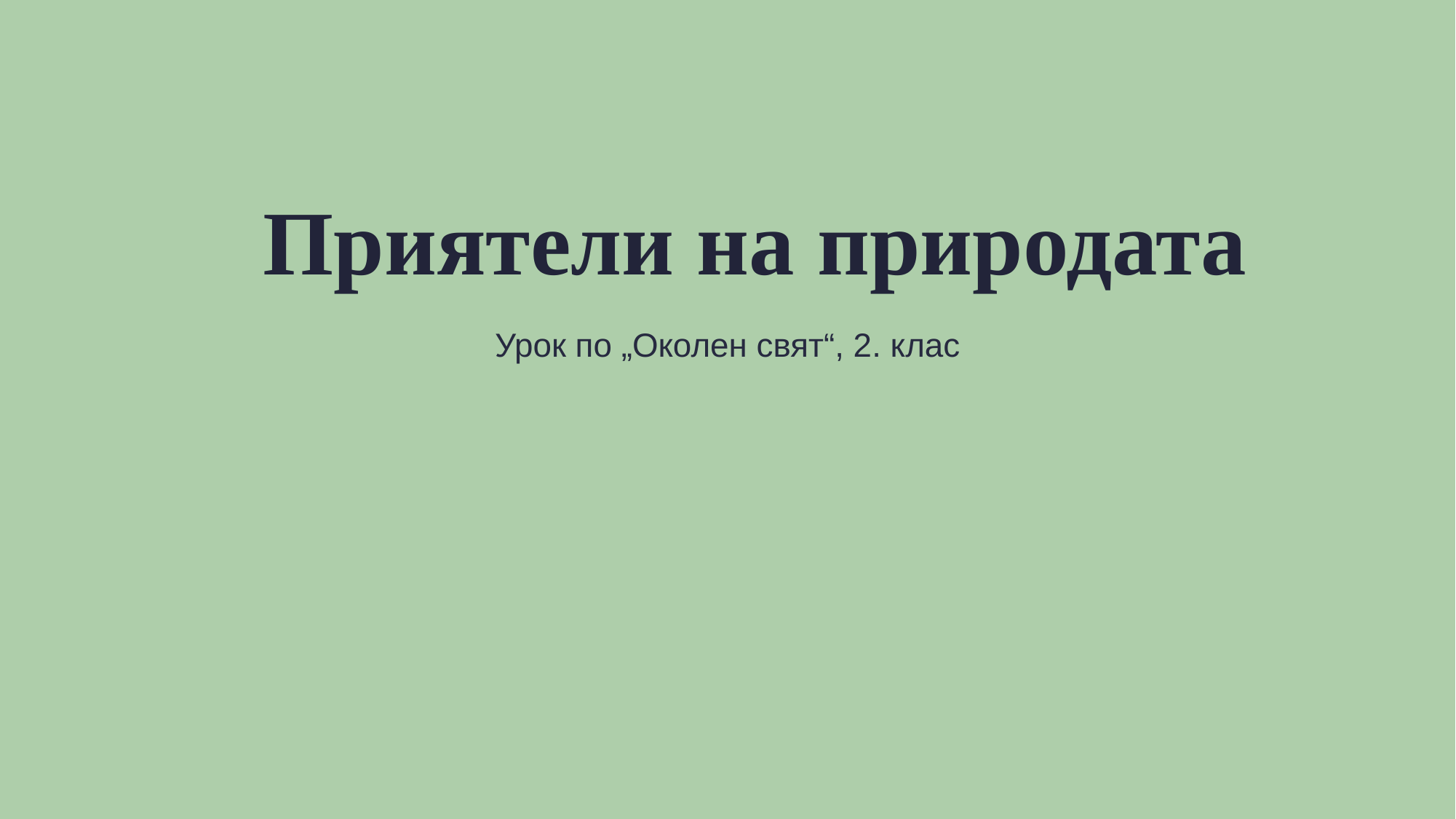

Приятели на природата
Урок по „Околен свят“, 2. клас